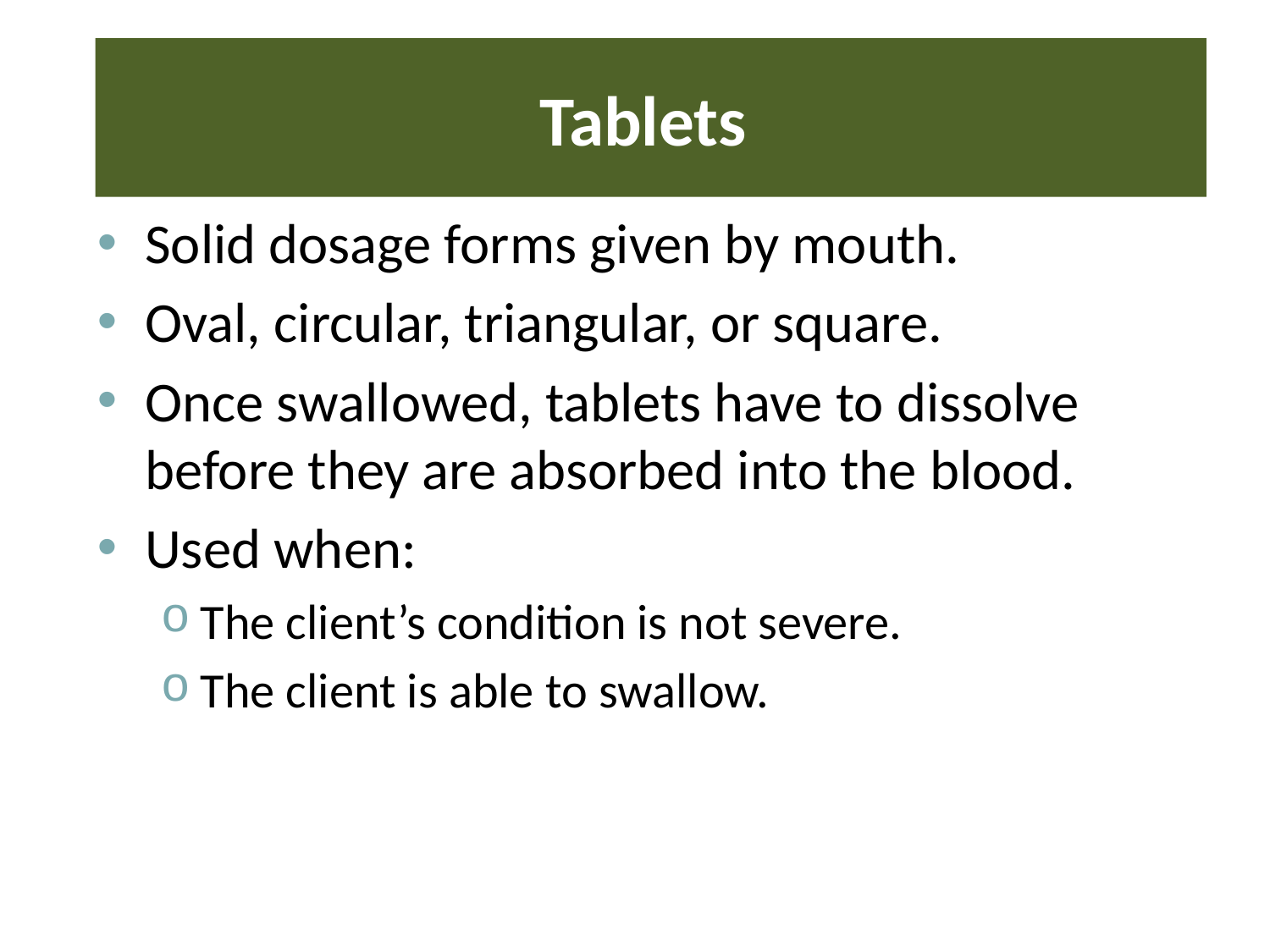

# Tablets
Solid dosage forms given by mouth.
Oval, circular, triangular, or square.
Once swallowed, tablets have to dissolve before they are absorbed into the blood.
Used when:
The client’s condition is not severe.
The client is able to swallow.